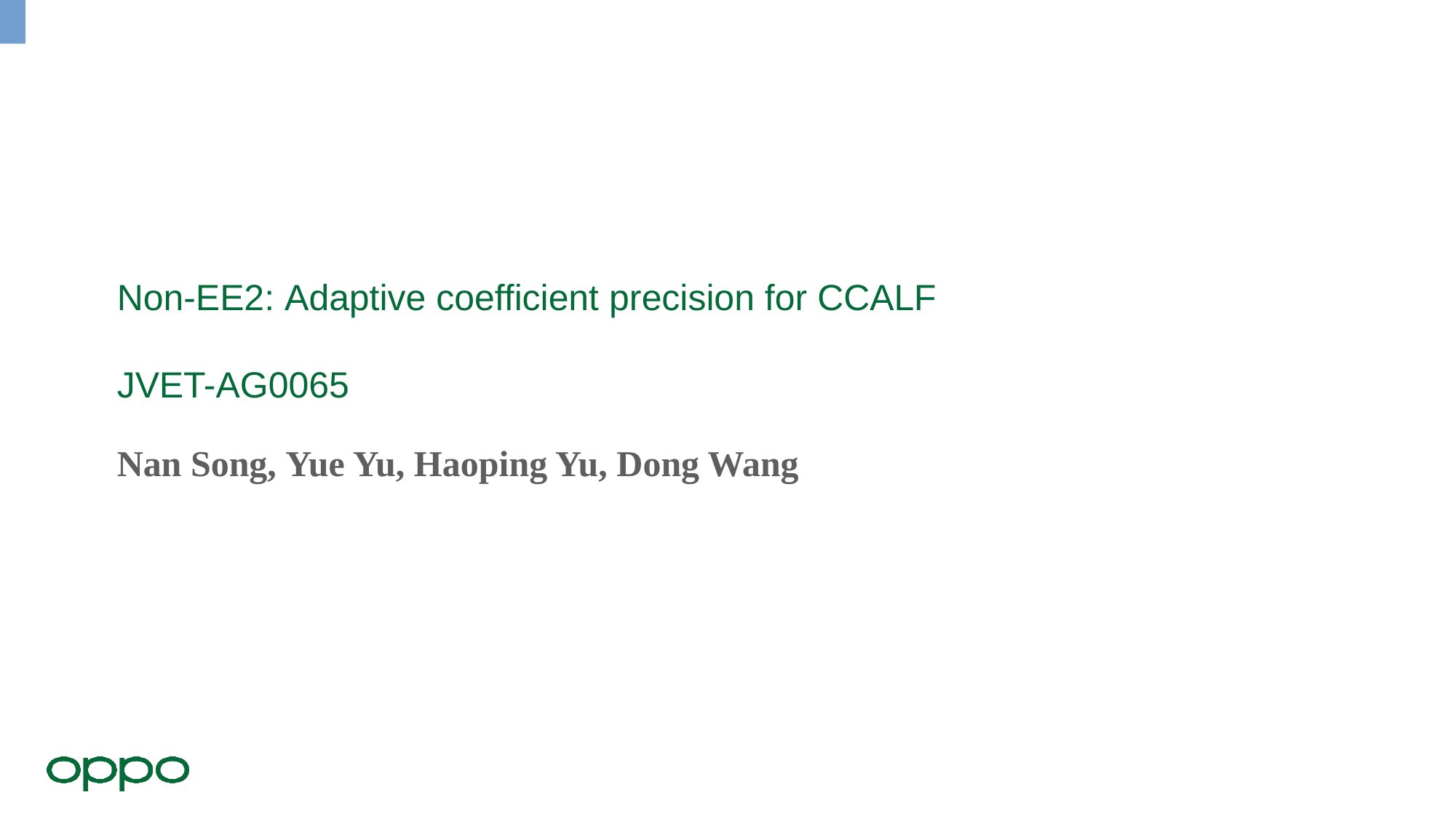

# Non-EE2: Adaptive coefficient precision for CCALF JVET-AG0065
Nan Song, Yue Yu, Haoping Yu, Dong Wang